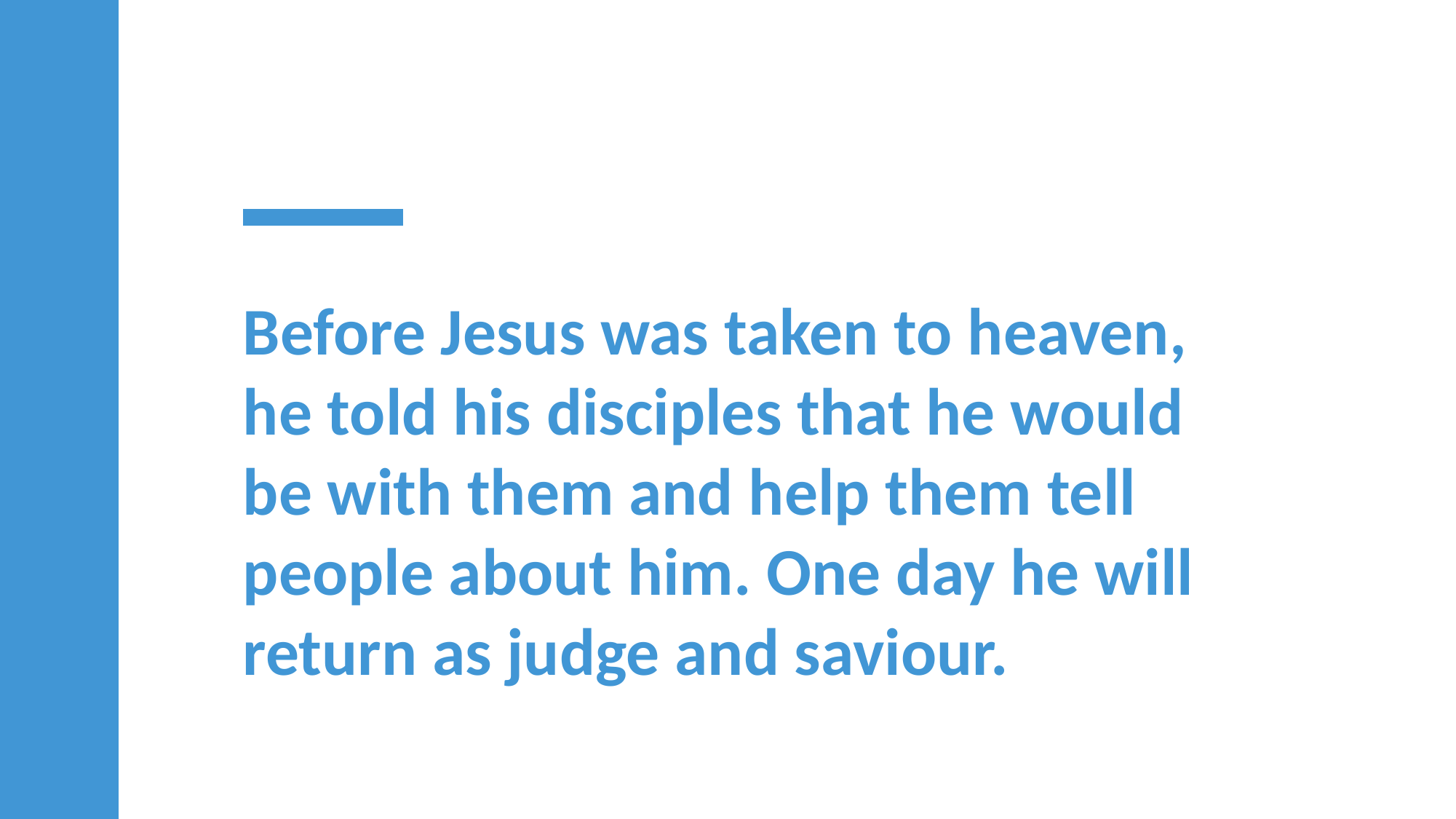

Before Jesus was taken to heaven, he told his disciples that he would be with them and help them tell people about him. One day he will return as judge and saviour.